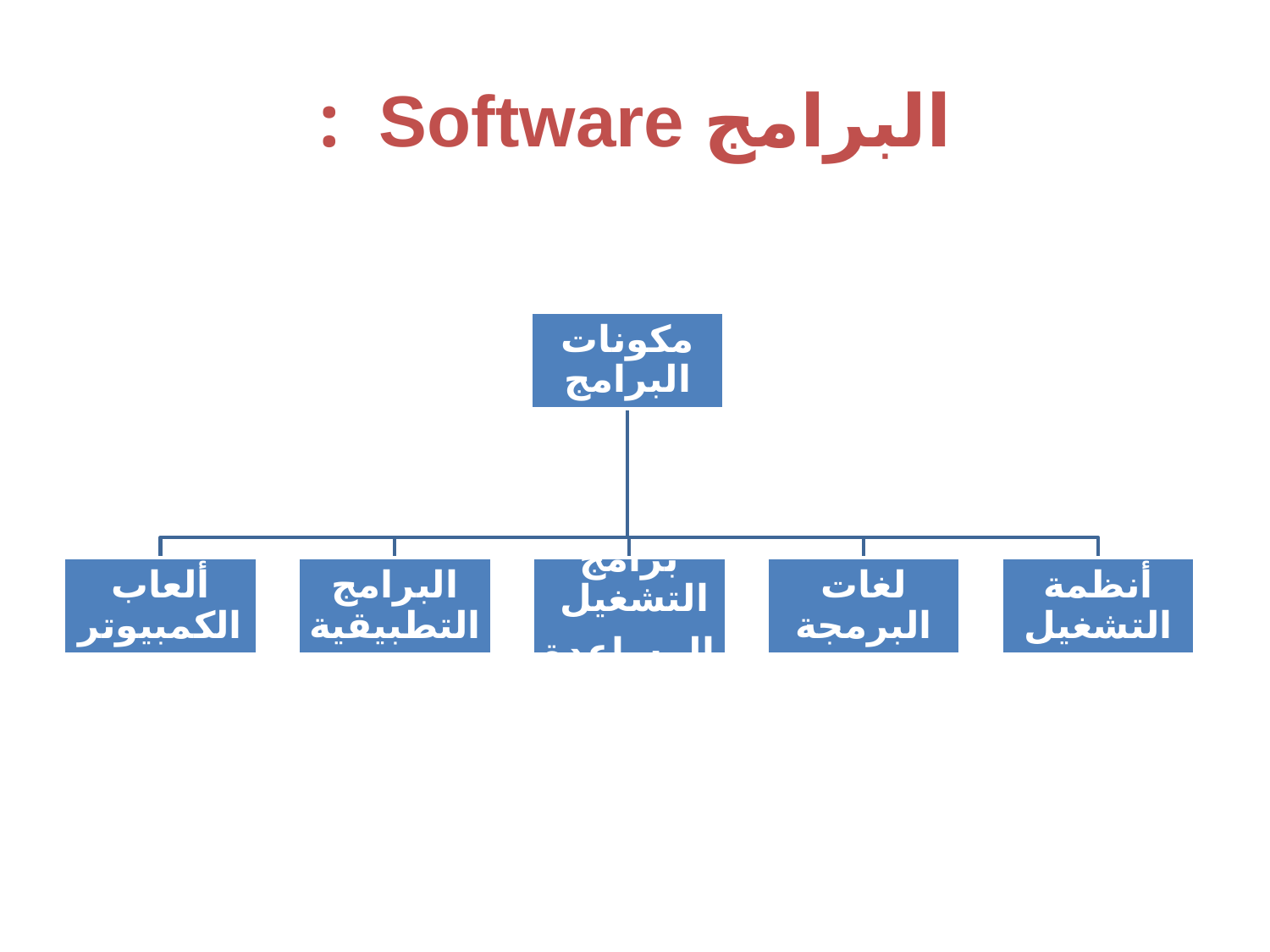

# البرامج Software  :
مكونات البرامج
ألعاب الكمبيوتر
البرامج التطبيقية
برامج التشغيل
المساعدة
لغات البرمجة
أنظمة التشغيل